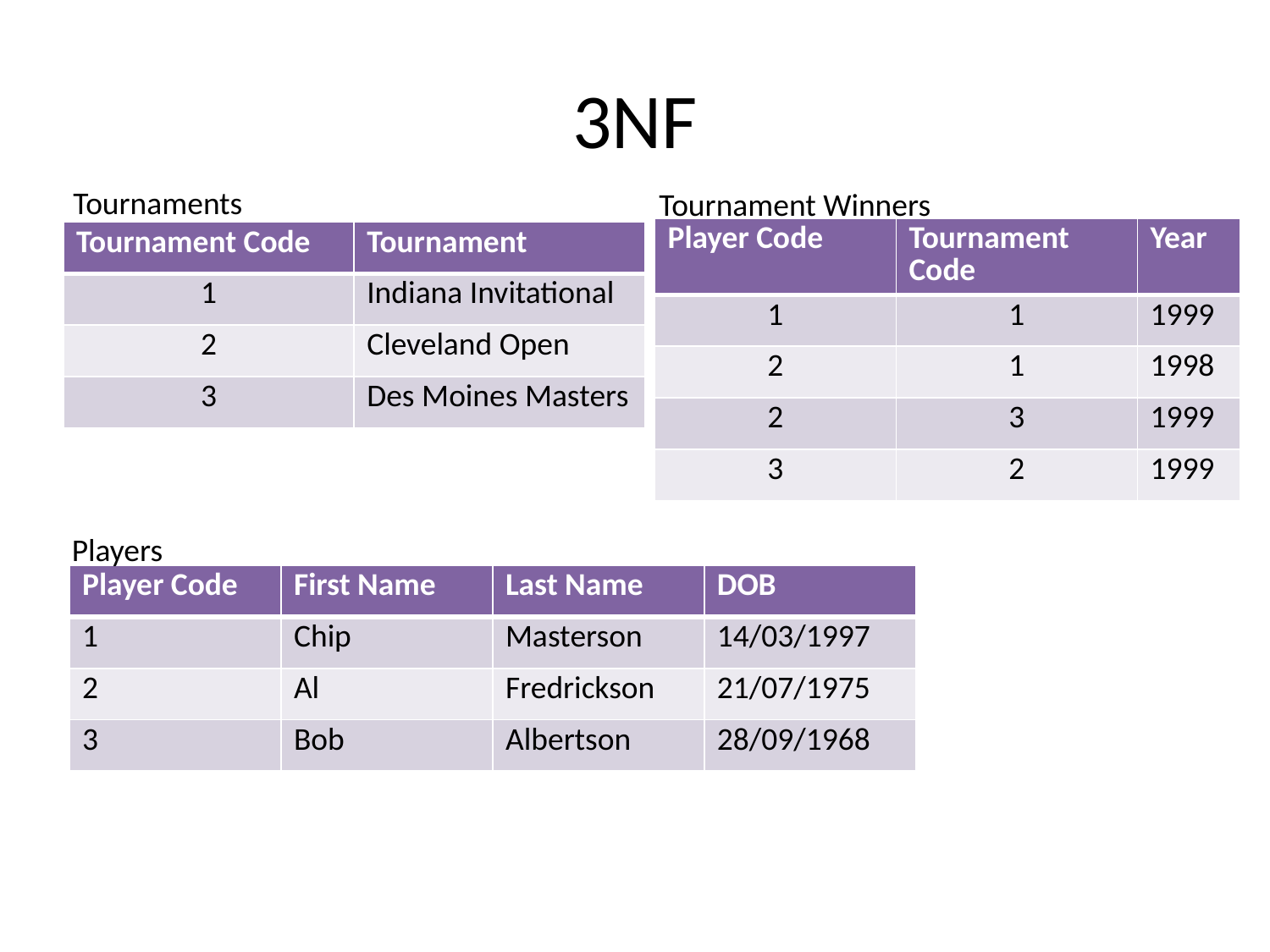

# 3NF
Tournaments
Tournament Winners
| Player Code | Tournament Code | Year |
| --- | --- | --- |
| 1 | 1 | 1999 |
| 2 | 1 | 1998 |
| 2 | 3 | 1999 |
| 3 | 2 | 1999 |
| Tournament Code | Tournament |
| --- | --- |
| 1 | Indiana Invitational |
| 2 | Cleveland Open |
| 3 | Des Moines Masters |
Players
| Player Code | First Name | Last Name | DOB |
| --- | --- | --- | --- |
| 1 | Chip | Masterson | 14/03/1997 |
| 2 | Al | Fredrickson | 21/07/1975 |
| 3 | Bob | Albertson | 28/09/1968 |